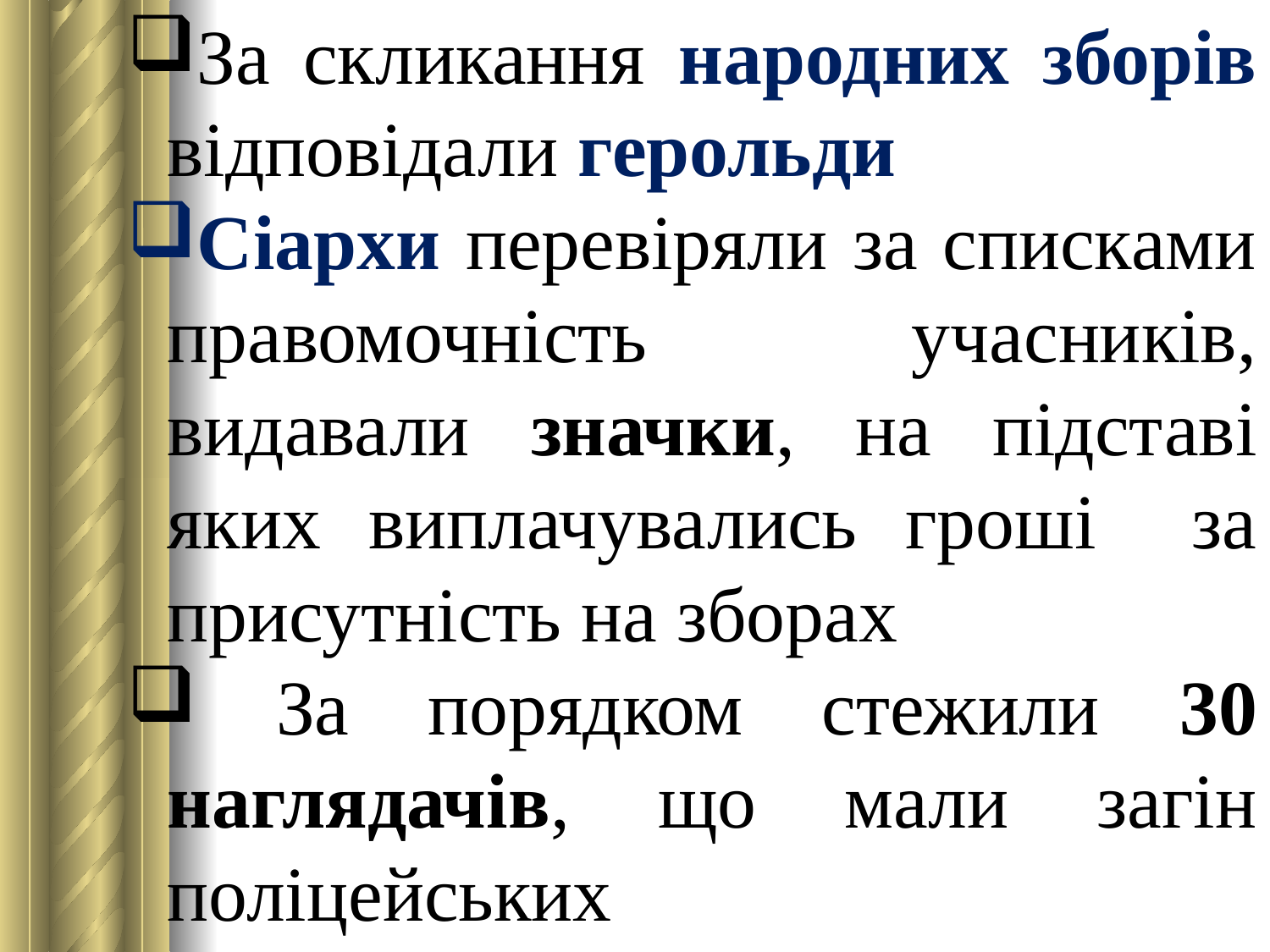

За скликання народних зборів відповідали герольди
Сіархи перевіряли за списками правомочність учасників, видавали значки, на підставі яких виплачува­лись гроші  за присутність на зборах
 За порядком стежили 30 наглядачів, що мали загін поліцейських